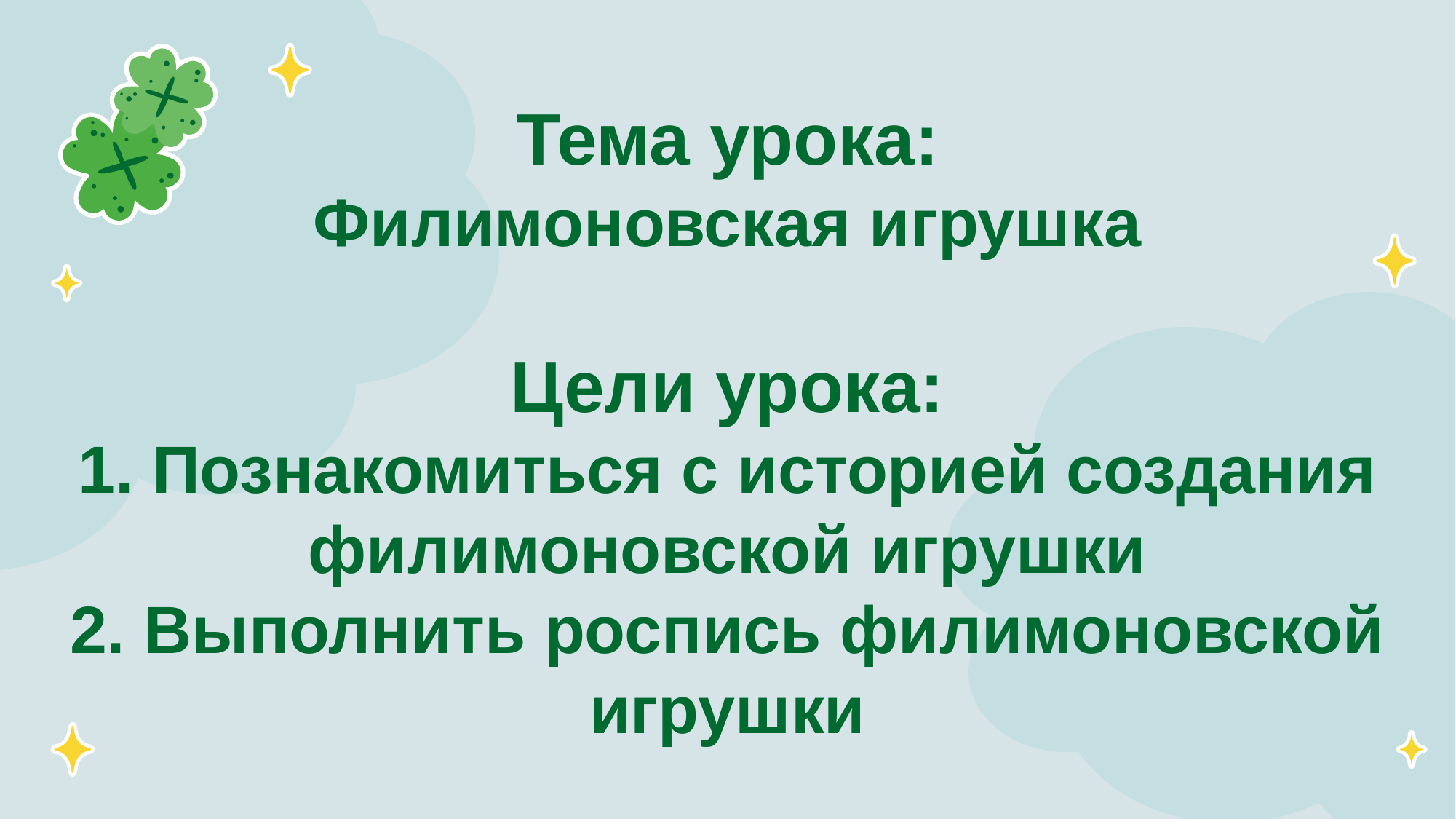

# Тема урока: Филимоновская игрушка Цели урока: 1. Познакомиться с историей создания филимоновской игрушки 2. Выполнить роспись филимоновской игрушки